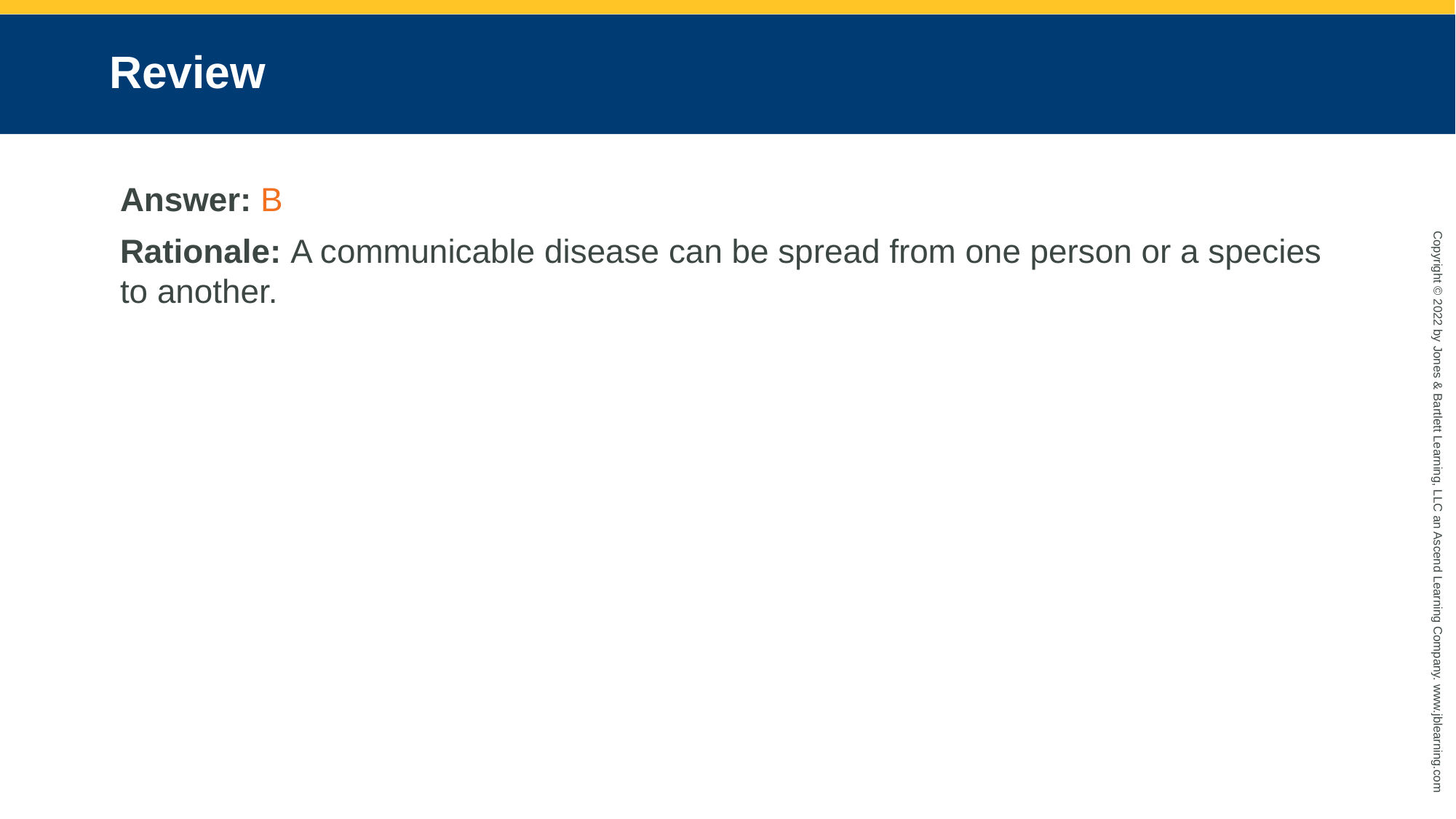

# Review
Answer: B
Rationale: A communicable disease can be spread from one person or a species to another.